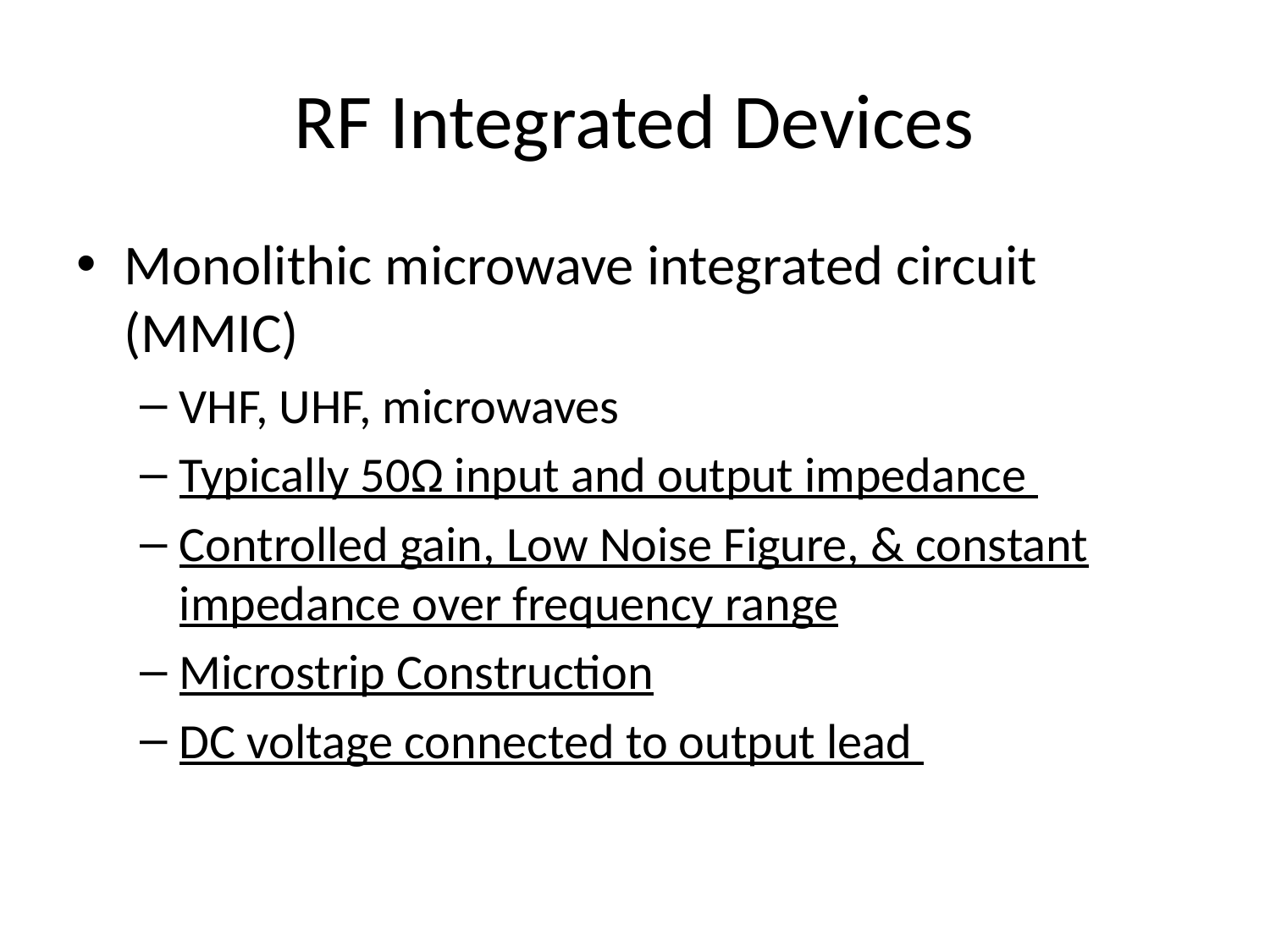

# RF Integrated Devices
Monolithic microwave integrated circuit (MMIC)
VHF, UHF, microwaves
Typically 50Ω input and output impedance
Controlled gain, Low Noise Figure, & constant impedance over frequency range
Microstrip Construction
DC voltage connected to output lead